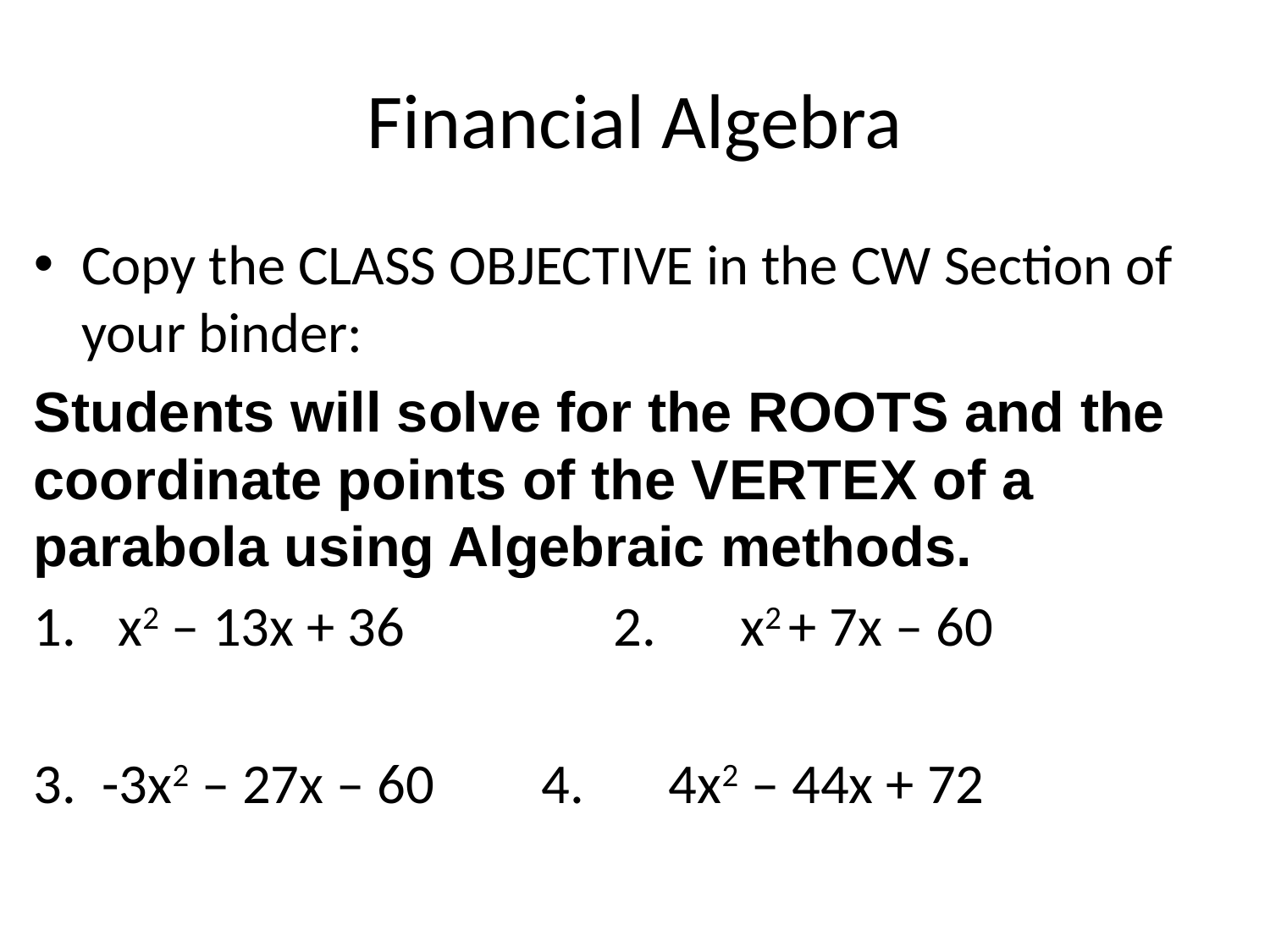

# Financial Algebra
Copy the CLASS OBJECTIVE in the CW Section of your binder:
Students will solve for the ROOTS and the coordinate points of the VERTEX of a parabola using Algebraic methods.
 x2 – 13x + 36		2.	x2 + 7x – 60

3.  -3x2 – 27x – 60	4.	4x2 – 44x + 72